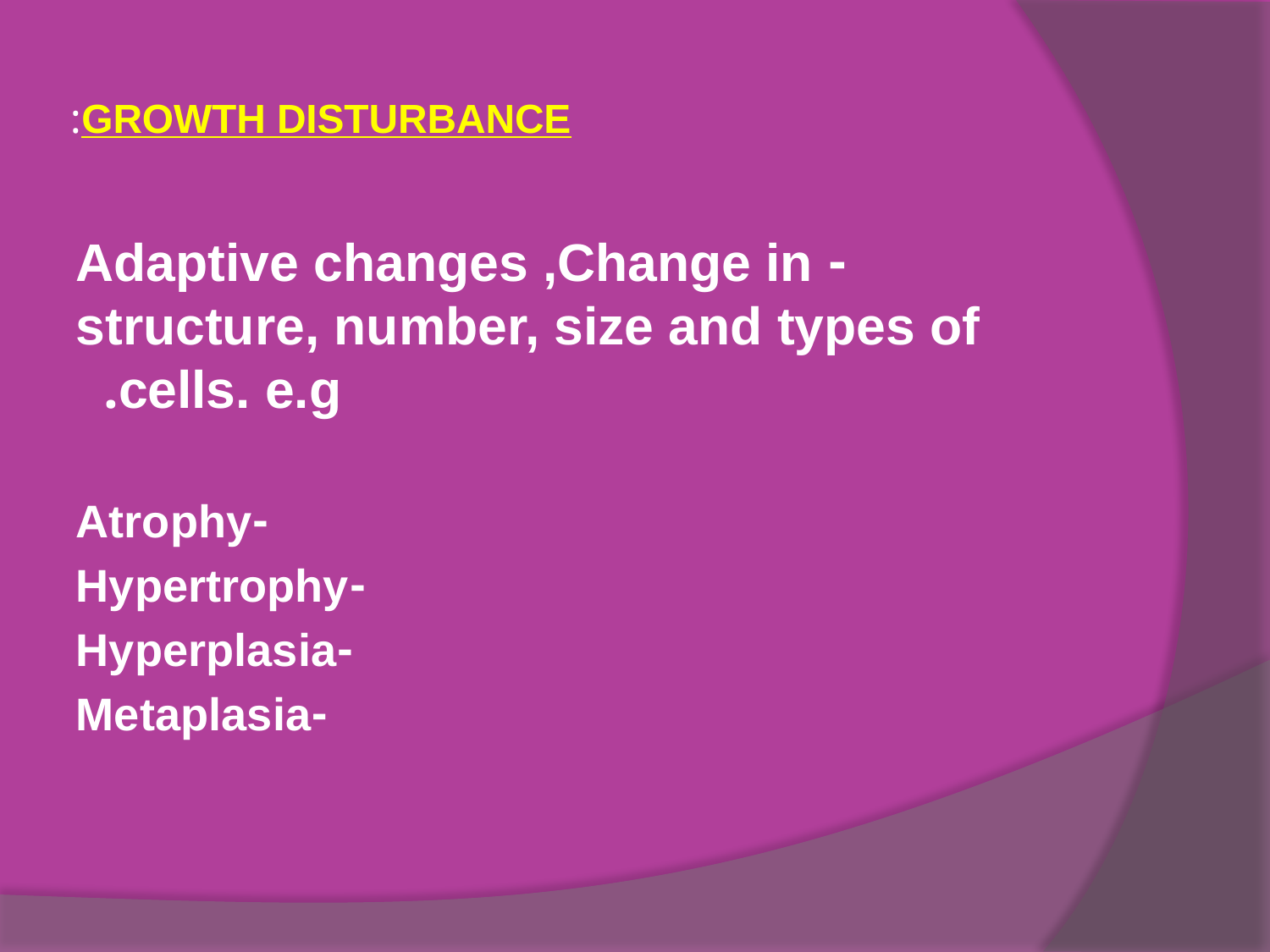

# GROWTH DISTURBANCE:
- Adaptive changes ,Change in structure, number, size and types of cells. e.g.

-Atrophy
-Hypertrophy
-Hyperplasia
-Metaplasia